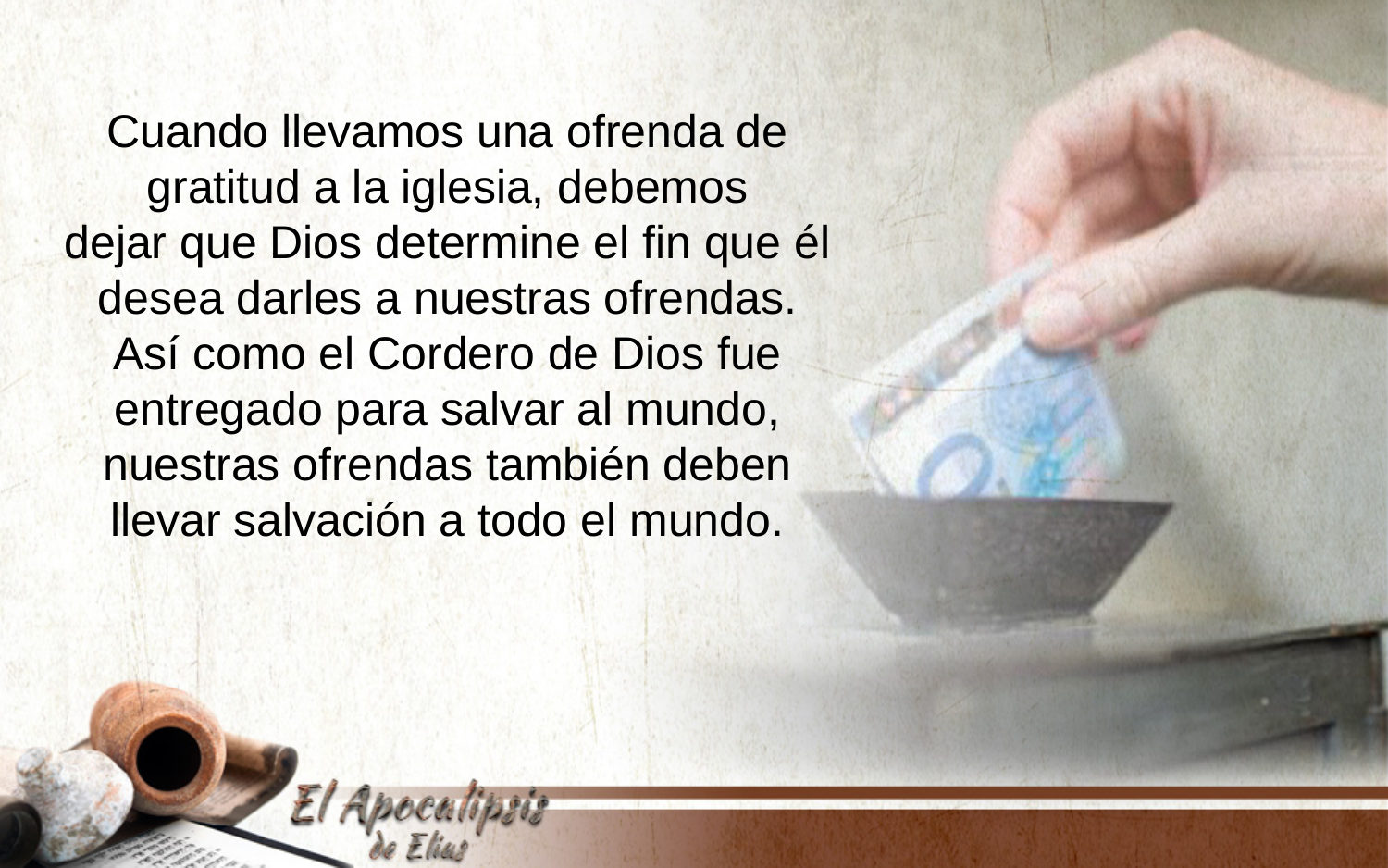

Cuando llevamos una ofrenda de gratitud a la iglesia, debemos
dejar que Dios determine el fin que él desea darles a nuestras ofrendas.
Así como el Cordero de Dios fue entregado para salvar al mundo,
nuestras ofrendas también deben llevar salvación a todo el mundo.